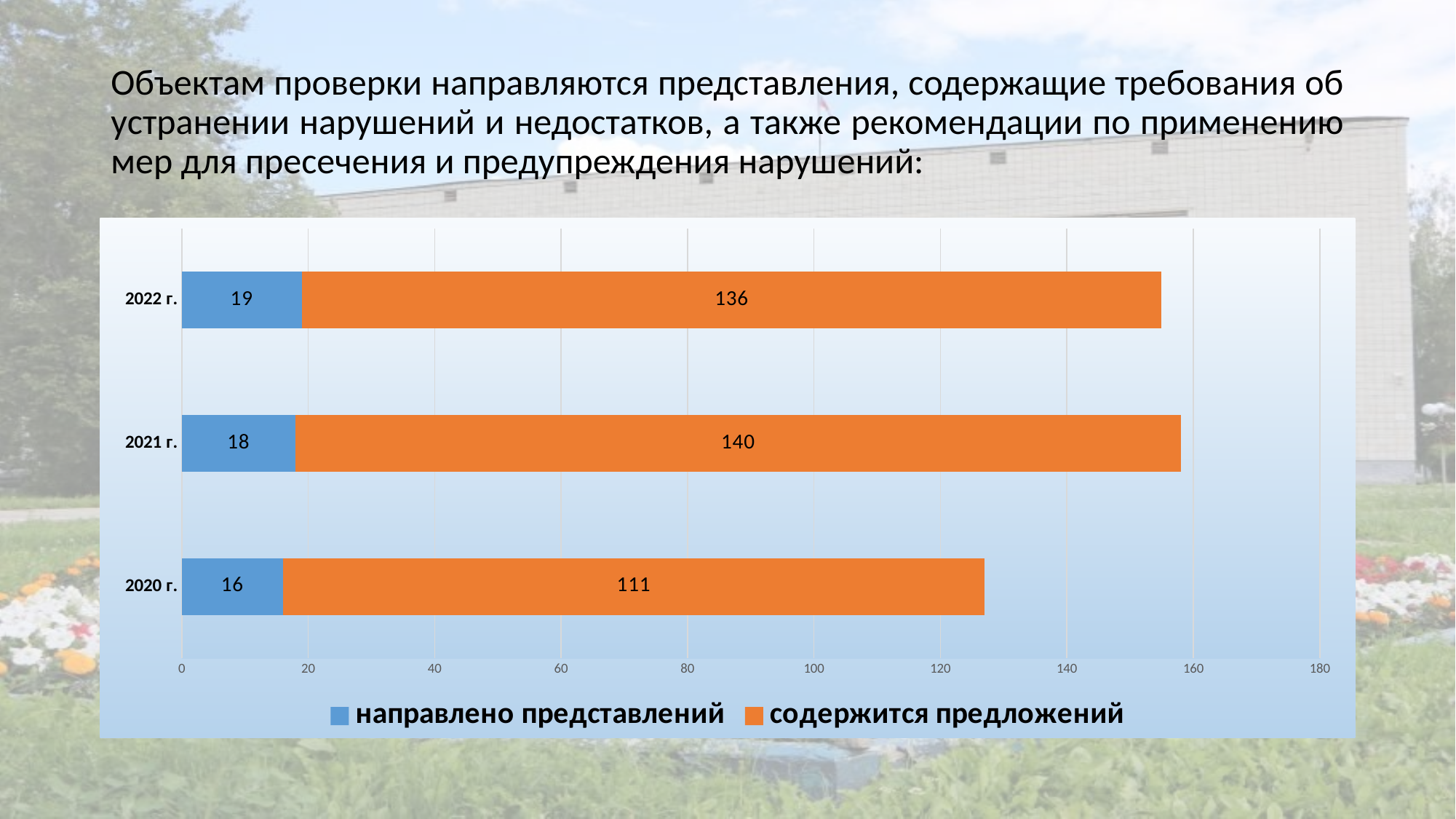

# Объектам проверки направляются представления, содержащие требования об устранении нарушений и недостатков, а также рекомендации по применению мер для пресечения и предупреждения нарушений:

### Chart

| Category | направлено представлений | содержится предложений |
|---|---|---|
| 2020 г. | 16.0 | 111.0 |
| 2021 г. | 18.0 | 140.0 |
| 2022 г. | 19.0 | 136.0 |